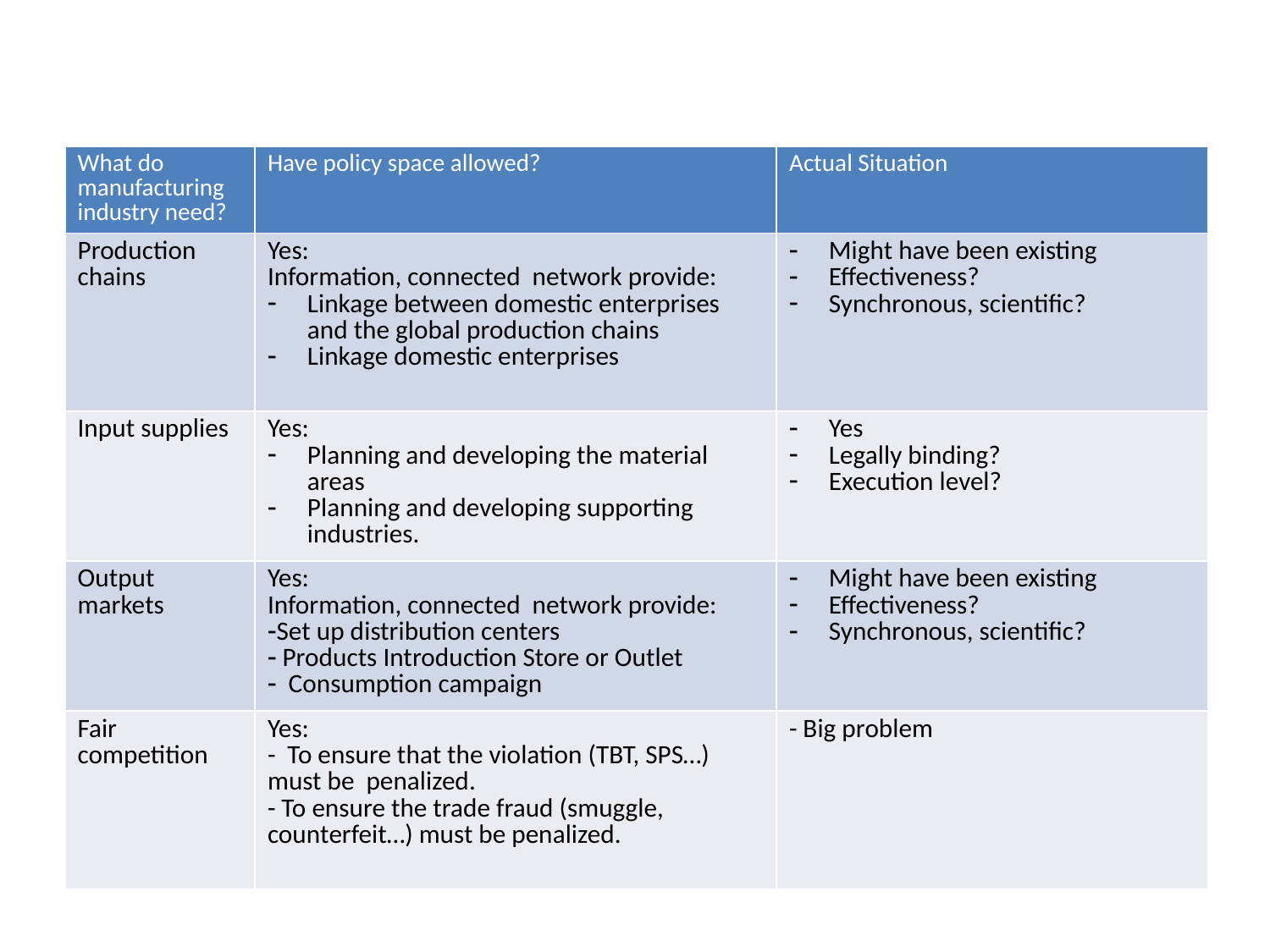

#
| What do manufacturing industry need? | Have policy space allowed? | Actual Situation |
| --- | --- | --- |
| Production chains | Yes: Information, connected network provide: Linkage between domestic enterprises and the global production chains Linkage domestic enterprises | Might have been existing Effectiveness? Synchronous, scientific? |
| Input supplies | Yes: Planning and developing the material areas Planning and developing supporting industries. | Yes Legally binding? Execution level? |
| Output markets | Yes: Information, connected network provide: Set up distribution centers Products Introduction Store or Outlet Consumption campaign | Might have been existing Effectiveness? Synchronous, scientific? |
| Fair competition | Yes: - To ensure that the violation (TBT, SPS…) must be penalized. - To ensure the trade fraud (smuggle, counterfeit…) must be penalized. | - Big problem |